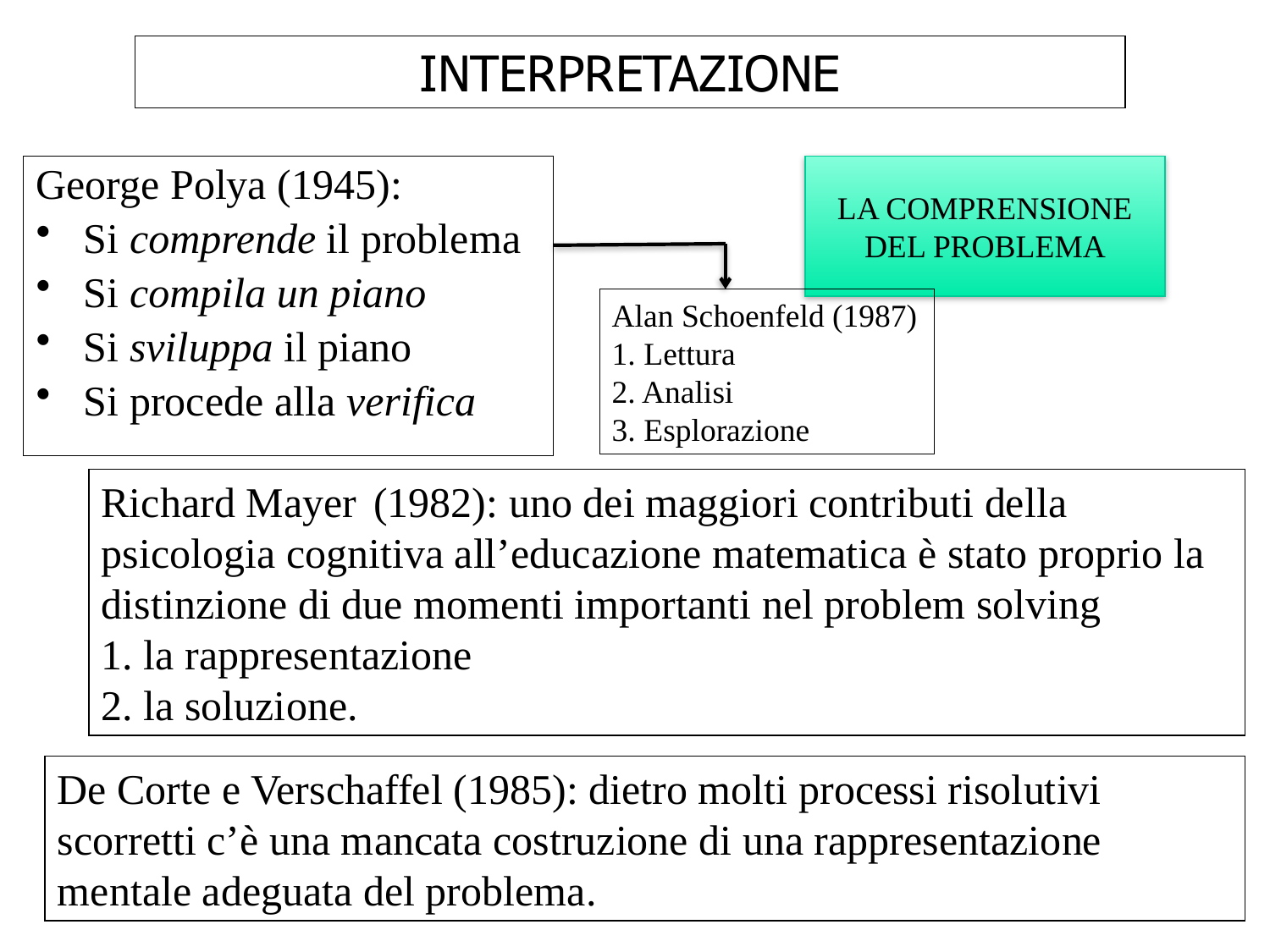

INTERPRETAZIONE
George Polya (1945):
Si comprende il problema
Si compila un piano
Si sviluppa il piano
Si procede alla verifica
LA COMPRENSIONE DEL PROBLEMA
Alan Schoenfeld (1987)
1. Lettura
2. Analisi
3. Esplorazione
Richard Mayer  (1982): uno dei maggiori contributi della psicologia cognitiva all’educazione matematica è stato proprio la distinzione di due momenti importanti nel problem solving
1. la rappresentazione
2. la soluzione.
De Corte e Verschaffel (1985): dietro molti processi risolutivi scorretti c’è una mancata costruzione di una rappresentazione mentale adeguata del problema.